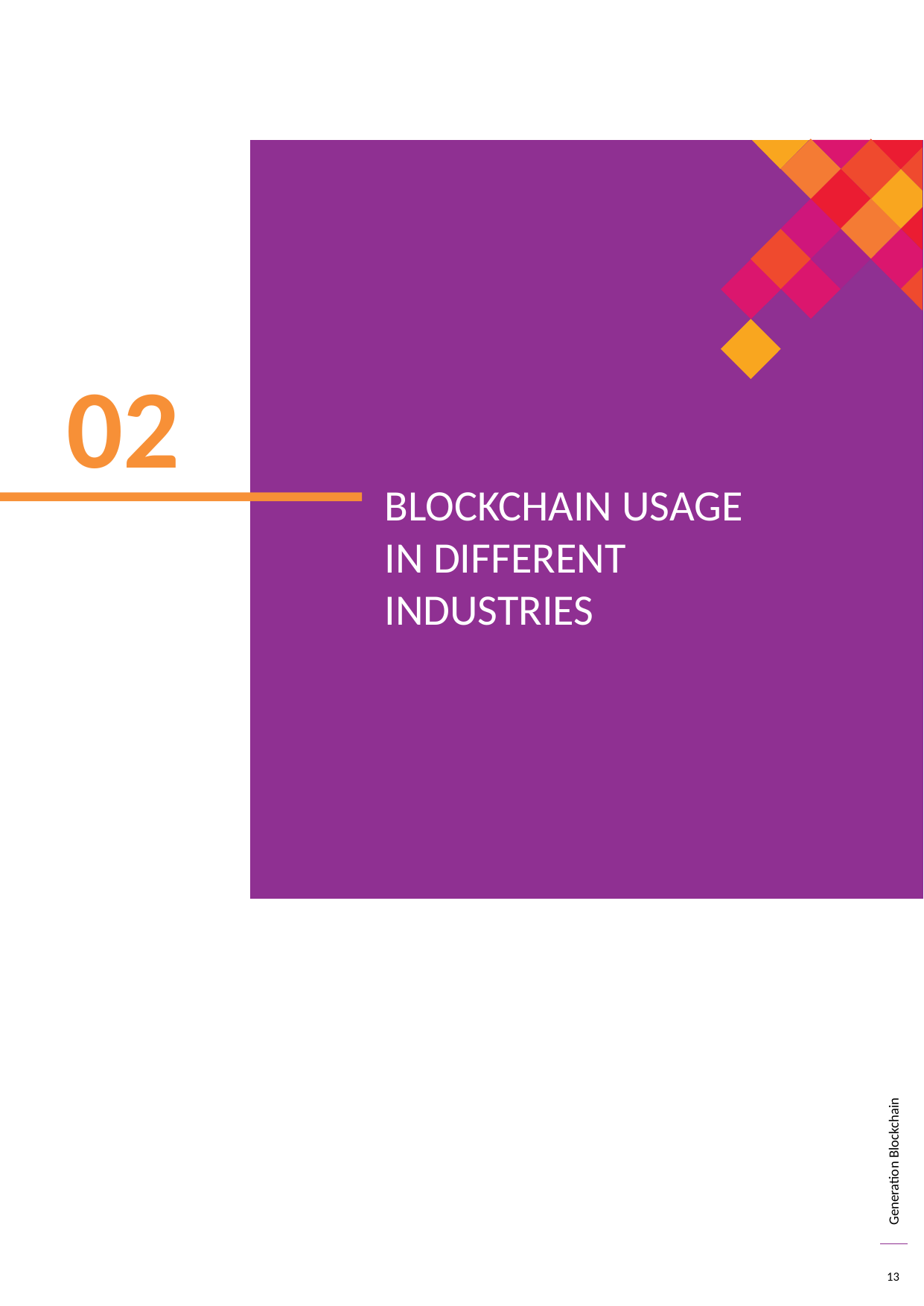

02
BLOCKCHAIN USAGE IN DIFFERENT INDUSTRIES
13